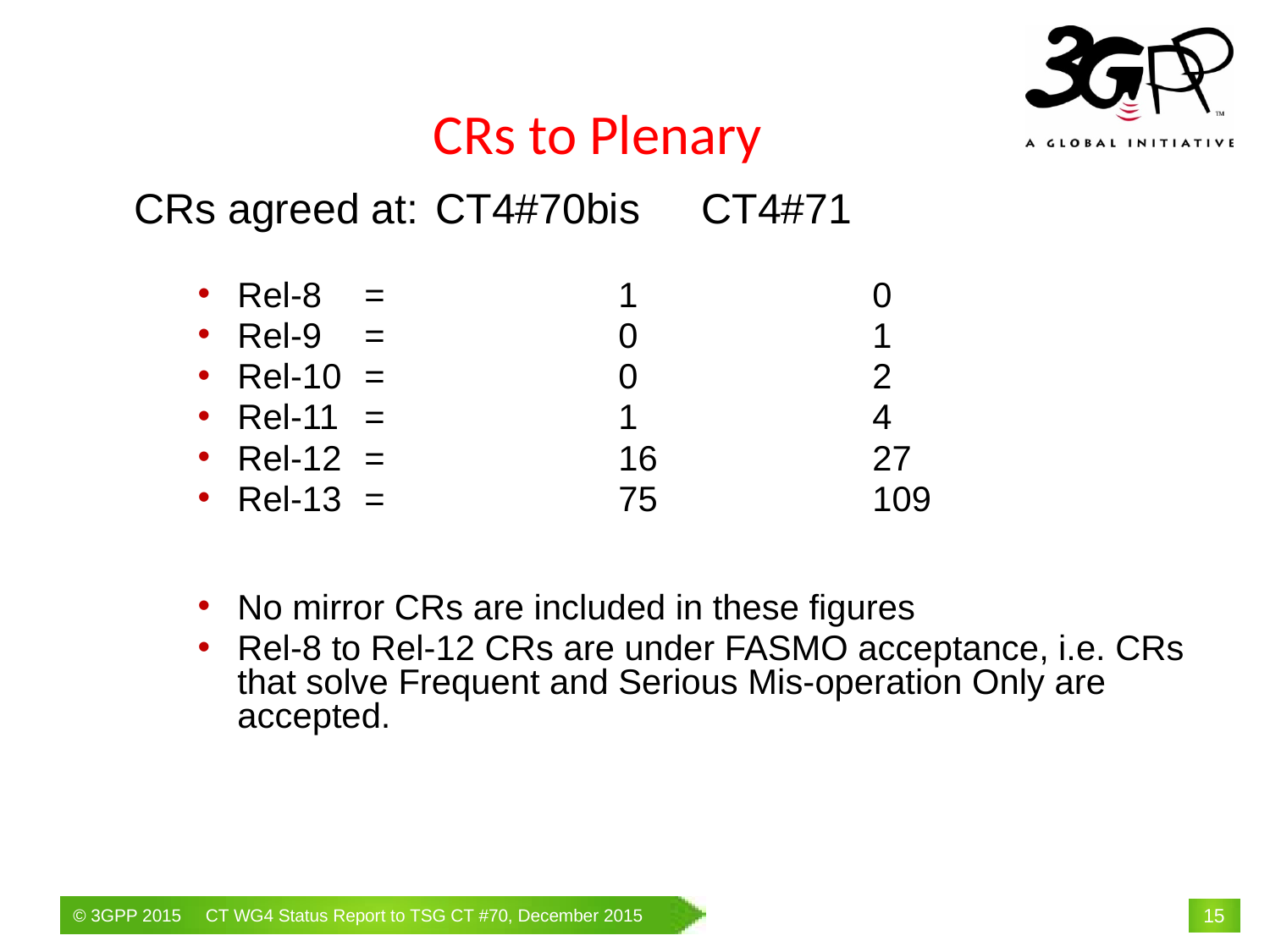

# CRs to Plenary
CRs agreed at:	CT4#70bis	 CT4#71

Rel-8	=		1		0
Rel-9	=		0		1
Rel-10	=		0		2
Rel-11	=		1		4
Rel-12	=		16		27
Rel-13	=		75		109

No mirror CRs are included in these figures
Rel-8 to Rel-12 CRs are under FASMO acceptance, i.e. CRs that solve Frequent and Serious Mis-operation Only are accepted.